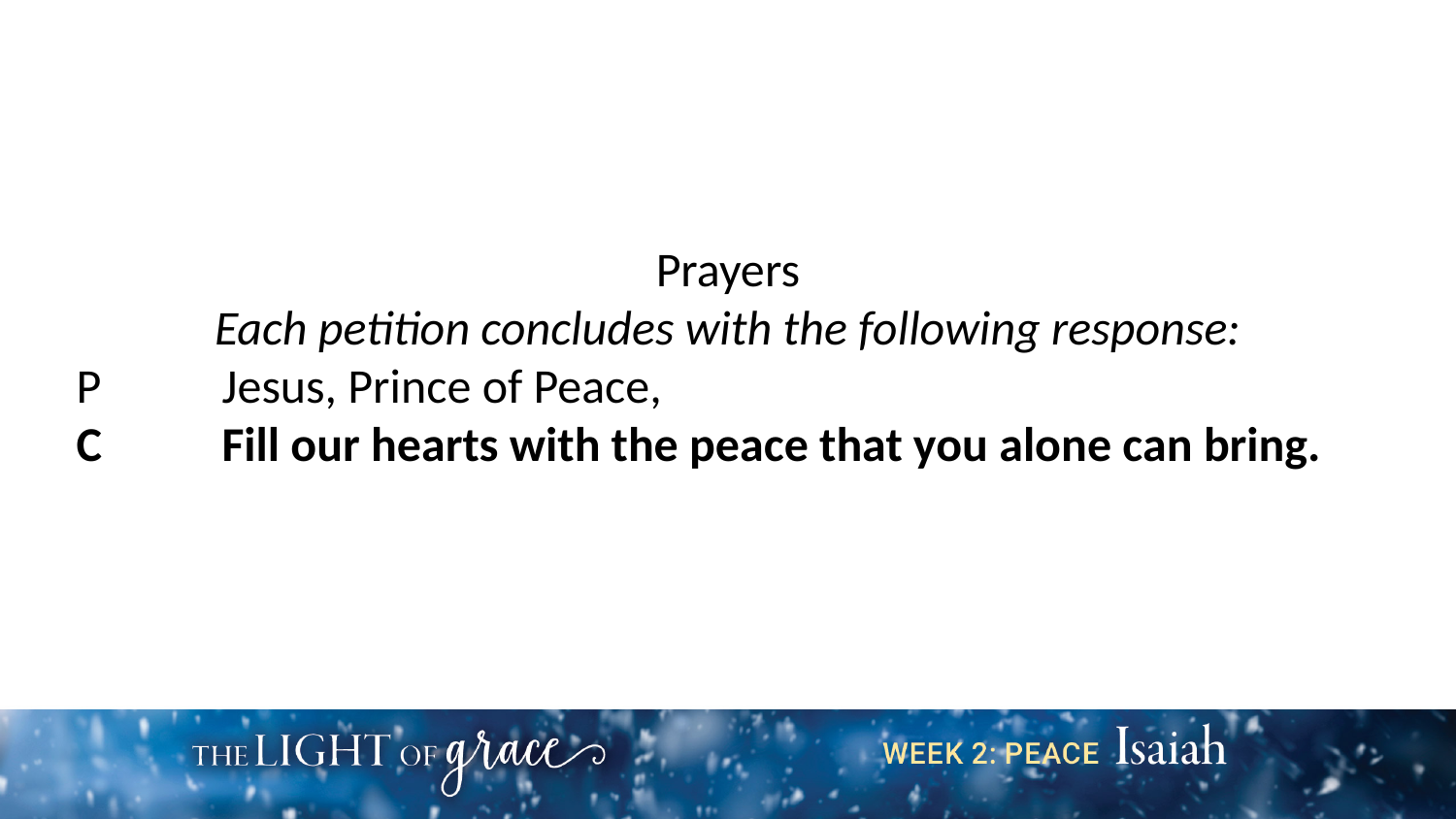

Prayers
Each petition concludes with the following response:
P	Jesus, Prince of Peace,
C	Fill our hearts with the peace that you alone can bring.